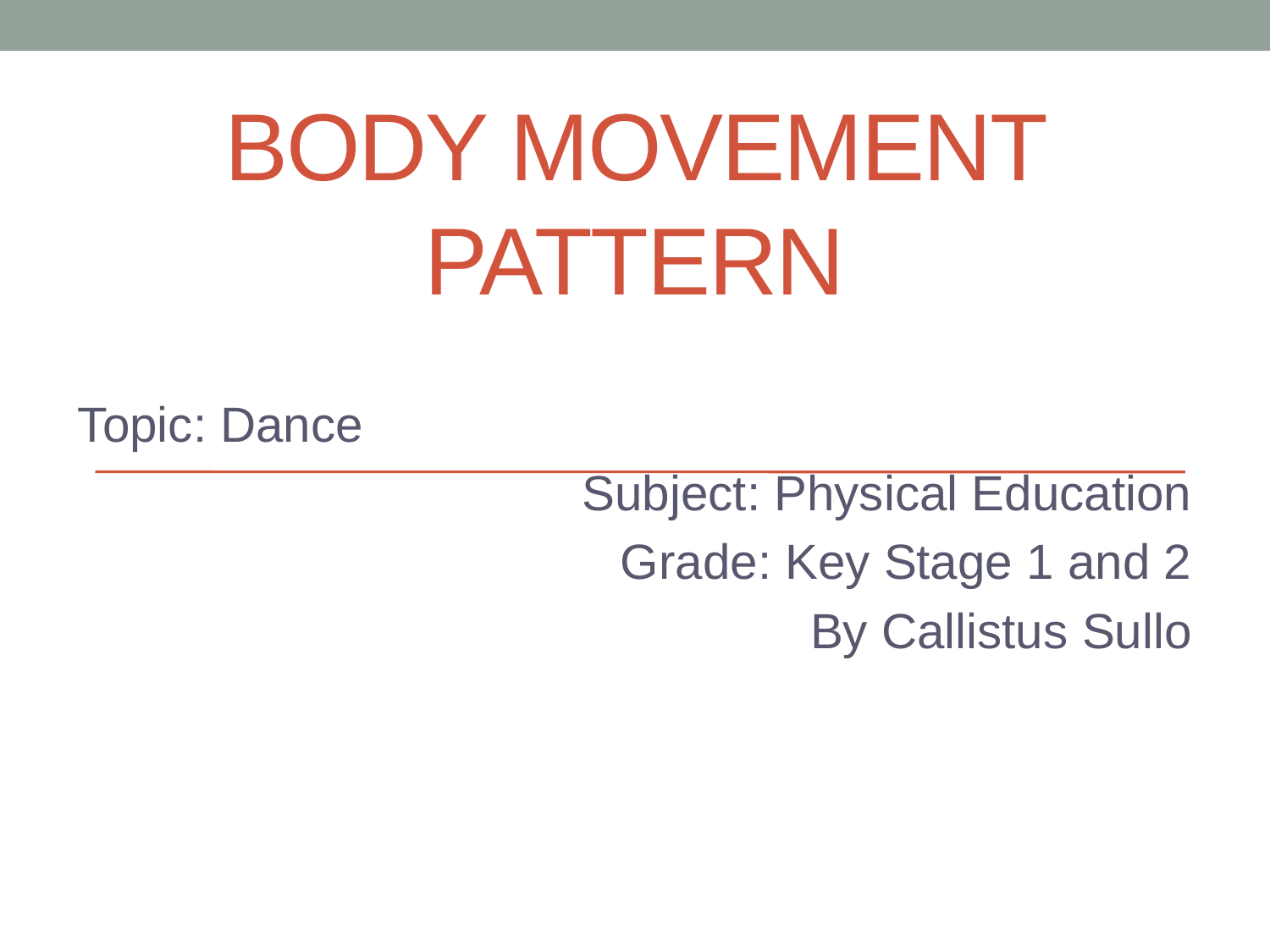

# Body Movement pattern
Topic: Dance
Subject: Physical Education
Grade: Key Stage 1 and 2
By Callistus Sullo